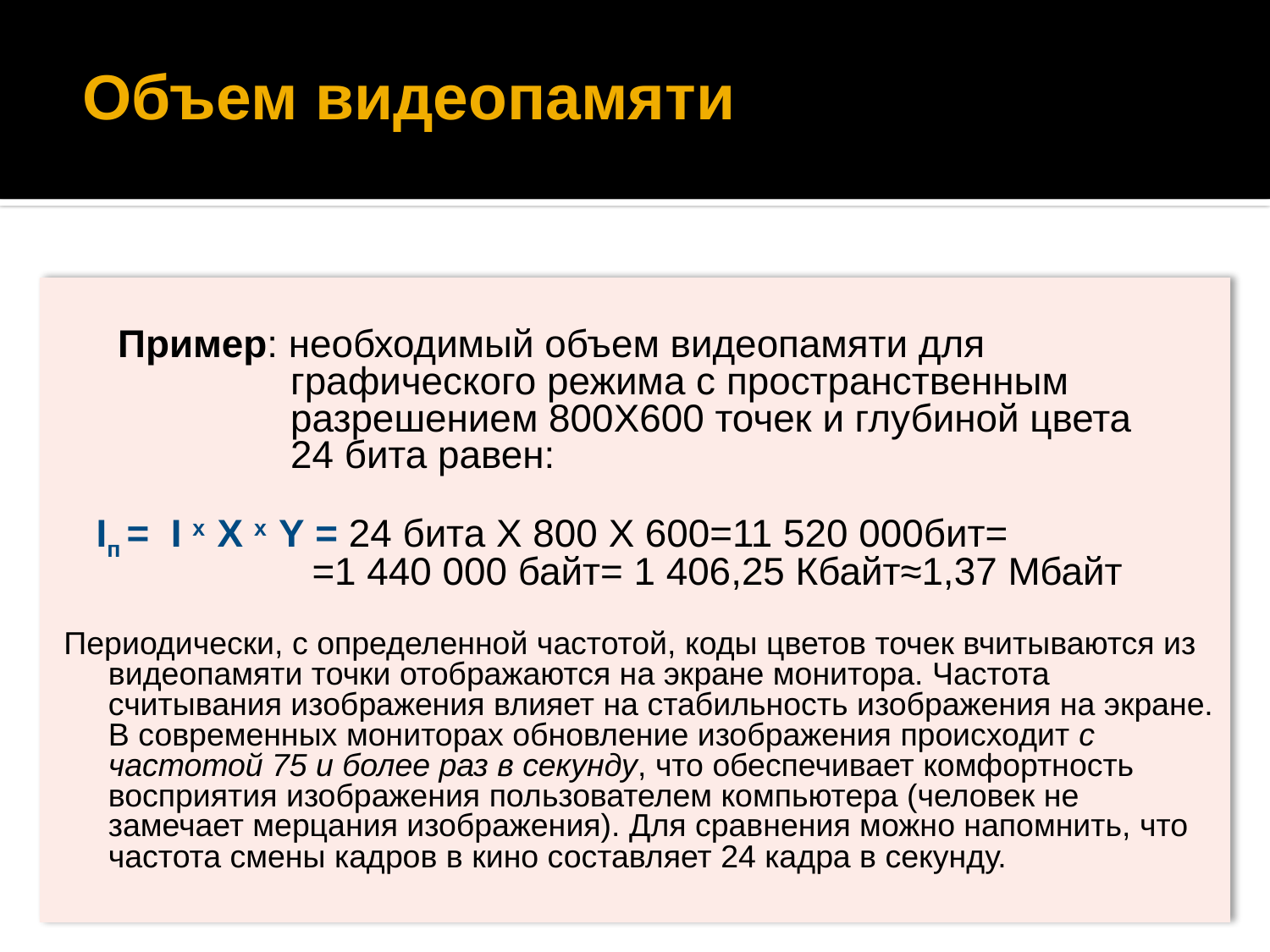

# Объем видеопамяти

     Пример: необходимый объем видеопамяти для
                     графического режима с пространственным
                     разрешением 800X600 точек и глубиной цвета
                     24 бита равен:

   Iп =  I x  X x  Y = 24 бита X 800 X 600=11 520 000бит=
                       =1 440 000 байт= 1 406,25 Кбайт≈1,37 Мбайт

Периодически, с определенной частотой, коды цветов точек вчитываются из видеопамяти точки отображаются на экране монитора. Частота считывания изображения влияет на стабильность изображения на экране. В современных мониторах обновление изображения происходит c частотой 75 и более раз в секунду, что обеспечивает комфортность восприятия изображения пользователем компьютера (человек не замечает мерцания изображения). Для сравнения можно напомнить, что частота смены кадров в кино составляет 24 кадра в секунду.